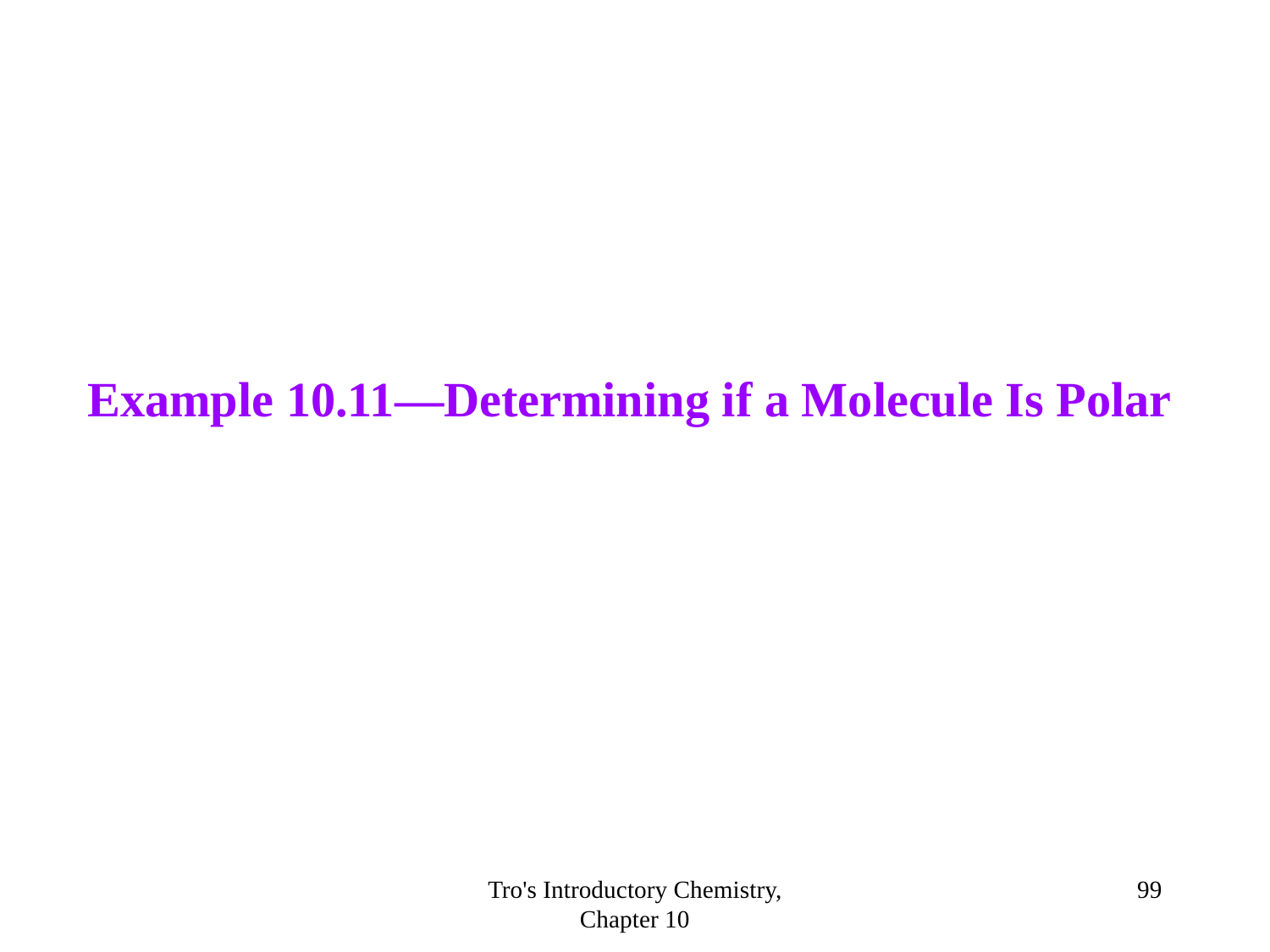

Example 10.11—Determining if a Molecule Is Polar
Tro's Introductory Chemistry, Chapter 10
99